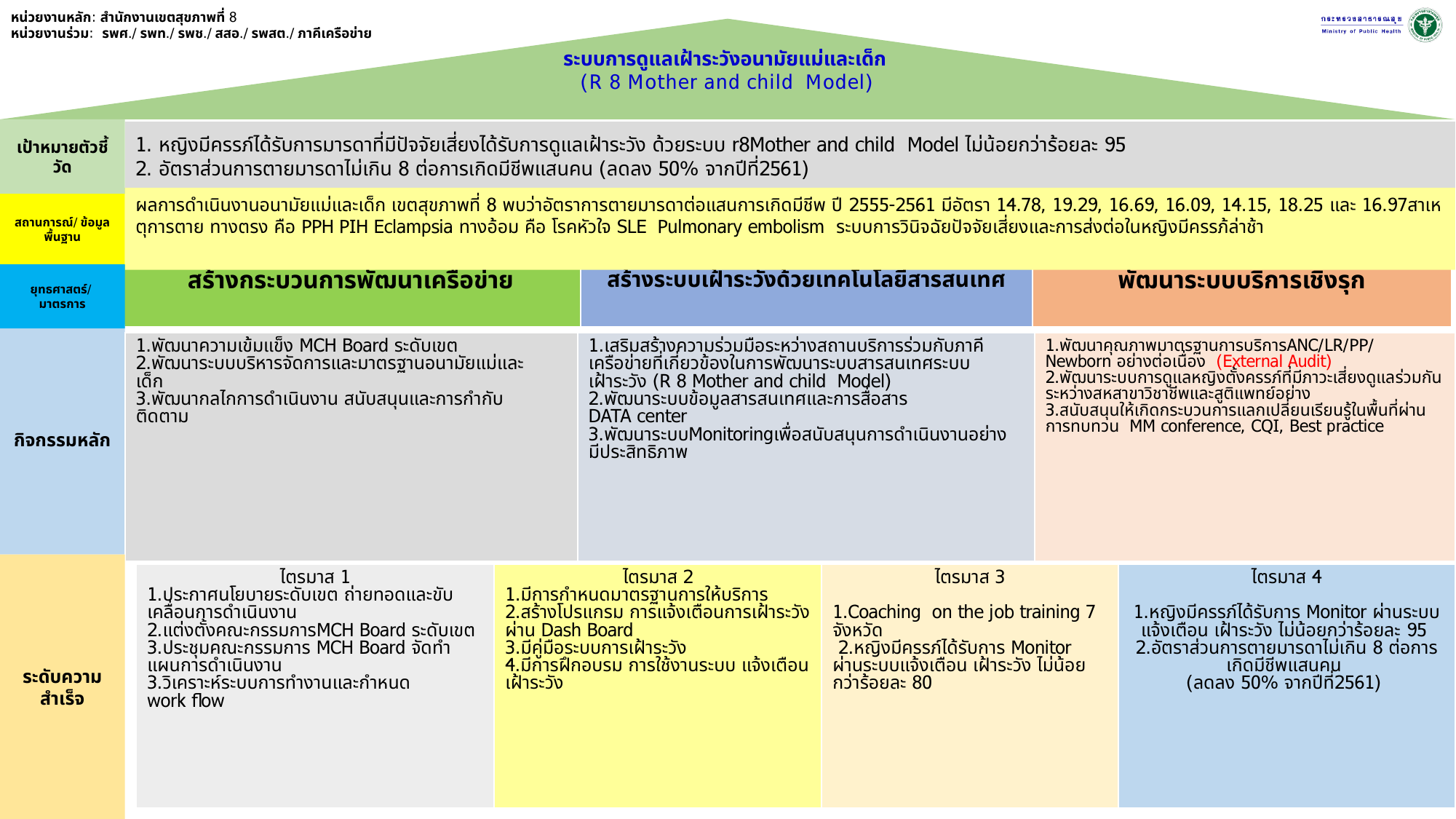

หน่วยงานหลัก: สำนักงานเขตสุขภาพที่ 8
หน่วยงานร่วม:  รพศ./รพท./รพช./สสอ./รพสต./ภาคีเครือข่าย

ระบบการดูแลเฝ้าระวังอนามัยแม่และเด็ก
(R 8 Mother and child  Model)

เป้าหมายตัวชี้วัด
1. หญิงมีครรภ์ได้รับการมารดาที่มีปัจจัยเสี่ยงได้รับการดูแลเฝ้าระวัง ด้วยระบบ r8Mother and child  Model ไม่น้อยกว่าร้อยละ 95
2. อัตราส่วนการตายมารดาไม่เกิน 8 ต่อการเกิดมีชีพแสนคน (ลดลง 50% จากปีที่2561)
สถานการณ์/ข้อมูลพื้นฐาน
ผลการดำเนินงานอนามัยแม่และเด็ก เขตสุขภาพที่ 8 พบว่าอัตราการตายมารดาต่อแสนการเกิดมีชีพ ปี 2555-2561 มีอัตรา 14.78, 19.29, 16.69, 16.09, 14.15, 18.25 และ 16.97สาเหตุการตาย ทางตรง คือ PPH PIH Eclampsia ทางอ้อม คือ โรคหัวใจ SLE  Pulmonary embolism  ระบบการวินิจฉัยปัจจัยเสี่ยงและการส่งต่อในหญิงมีครรภ้ล่าช้า
ยุทธศาสตร์/
มาตรการ
| สร้างกระบวนการพัฒนาเครือข่าย | สร้างระบบเฝ้าระวังด้วยเทคโนโลยีสารสนเทศ | พัฒนาระบบบริการเชิงรุก |
| --- | --- | --- |
กิจกรรมหลัก
| 1.พัฒนาความเข้มแข็ง MCH Board ระดับเขต 2.พัฒนาระบบบริหารจัดการและมาตรฐานอนามัยแม่และ เด็ก 3.พัฒนากลไกการดำเนินงาน สนับสนุนและการกำกับ ติดตาม | 1.เสริมสร้างความร่วมมือระหว่างสถานบริการร่วมกับภาคี เครือข่ายที่เกี่ยวข้องในการพัฒนาระบบสารสนเทศระบบ เฝ้าระวัง (R 8 Mother and child Model) 2.พัฒนาระบบข้อมูลสารสนเทศและการสื่อสาร DATA center 3.พัฒนาระบบMonitoringเพื่อสนับสนุนการดำเนินงานอย่าง มีประสิทธิภาพ | 1.พัฒนาคุณภาพมาตรฐานการบริการANC/LR/PP/ Newborn อย่างต่อเนื่อง (External Audit) 2.พัฒนาระบบการดูแลหญิงตั้งครรภ์ที่มีภาวะเสี่ยงดูแลร่วมกันระหว่างสหสาขาวิชาชีพและสูติแพทย์อย่าง 3.สนับสนุนให้เกิดกระบวนการแลกเปลี่ยนเรียนรู้ในพื้นที่ผ่านการทบทวน MM conference, CQI, Best practice |
| --- | --- | --- |
ระดับความ
สำเร็จ
| ไตรมาส 1 1.ประกาศนโยบายระดับเขต ถ่ายทอดและขับเคลื่อนการดำเนินงาน 2.แต่งตั้งคณะกรรมการMCH Board ระดับเขต 3.ประชุมคณะกรรมการ MCH Board จัดทำแผนการดำเนินงาน 3.วิเคราะห์ระบบการทำงานและกำหนด work flow | ไตรมาส 2 1.มีการกำหนดมาตรฐานการให้บริการ 2.สร้างโปรแกรม การแจ้งเตือนการเฝ้าระวัง ผ่าน Dash Board 3.มีคู่มือระบบการเฝ้าระวัง 4.มีการฝึกอบรม การใช้งานระบบ แจ้งเตือนเฝ้าระวัง | ไตรมาส 3 1.Coaching on the job training 7 จังหวัด 2.หญิงมีครรภ์ได้รับการ Monitor ผ่านระบบแจ้งเตือน เฝ้าระวัง ไม่น้อยกว่าร้อยละ 80 | ไตรมาส 4 1.หญิงมีครรภ์ได้รับการ Monitor ผ่านระบบแจ้งเตือน เฝ้าระวัง ไม่น้อยกว่าร้อยละ 95 2.อัตราส่วนการตายมารดาไม่เกิน 8 ต่อการเกิดมีชีพแสนคน (ลดลง 50% จากปีที่2561) |
| --- | --- | --- | --- |